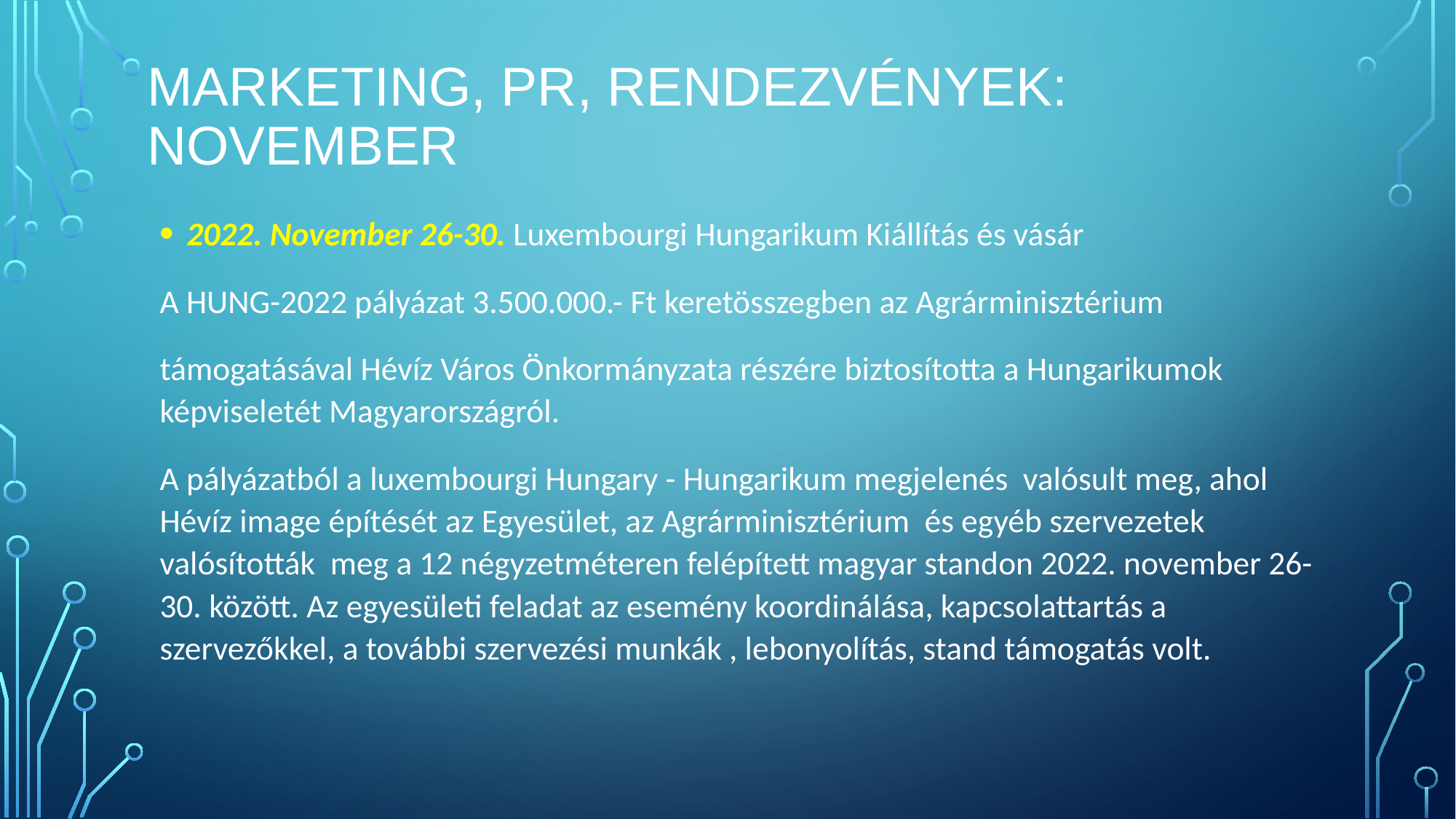

# Marketing, PR, Rendezvények: November
2022. November 26-30. Luxembourgi Hungarikum Kiállítás és vásár
A HUNG-2022 pályázat 3.500.000.- Ft keretösszegben az Agrárminisztérium
támogatásával Hévíz Város Önkormányzata részére biztosította a Hungarikumok képviseletét Magyarországról.
A pályázatból a luxembourgi Hungary - Hungarikum megjelenés  valósult meg, ahol Hévíz image építését az Egyesület, az Agrárminisztérium  és egyéb szervezetek valósították  meg a 12 négyzetméteren felépített magyar standon 2022. november 26-30. között. Az egyesületi feladat az esemény koordinálása, kapcsolattartás a szervezőkkel, a további szervezési munkák , lebonyolítás, stand támogatás volt.